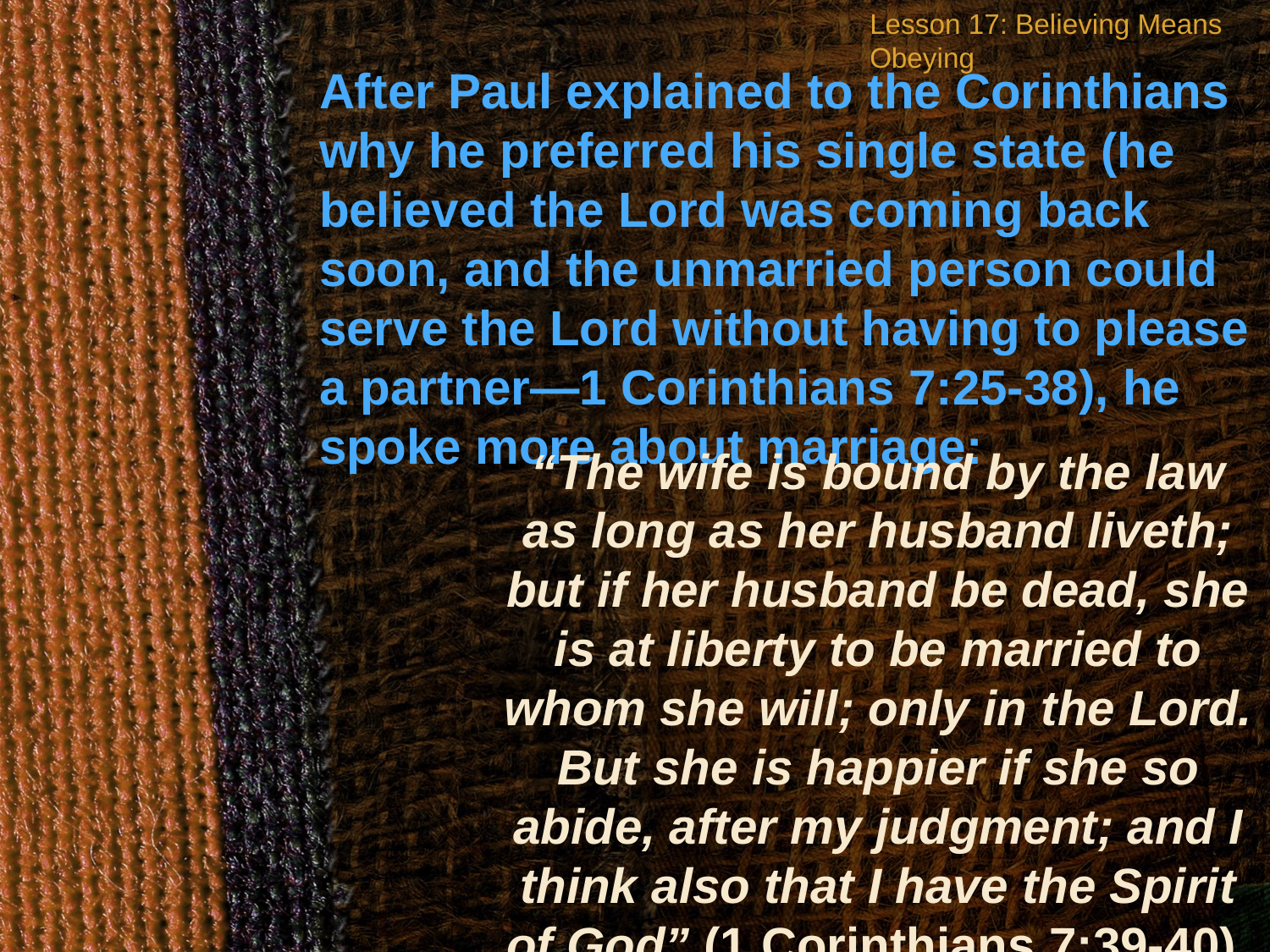

Lesson 17: Believing Means Obeying
After Paul explained to the Corinthians why he preferred his single state (he believed the Lord was coming back soon, and the unmarried person could serve the Lord without having to please a partner—1 Corinthians 7:25-38), he spoke more about marriage:
“The wife is bound by the law as long as her husband liveth; but if her husband be dead, she is at liberty to be married to whom she will; only in the Lord. But she is happier if she so abide, after my judgment; and I think also that I have the Spirit of God” (1 Corinthians 7:39-40).